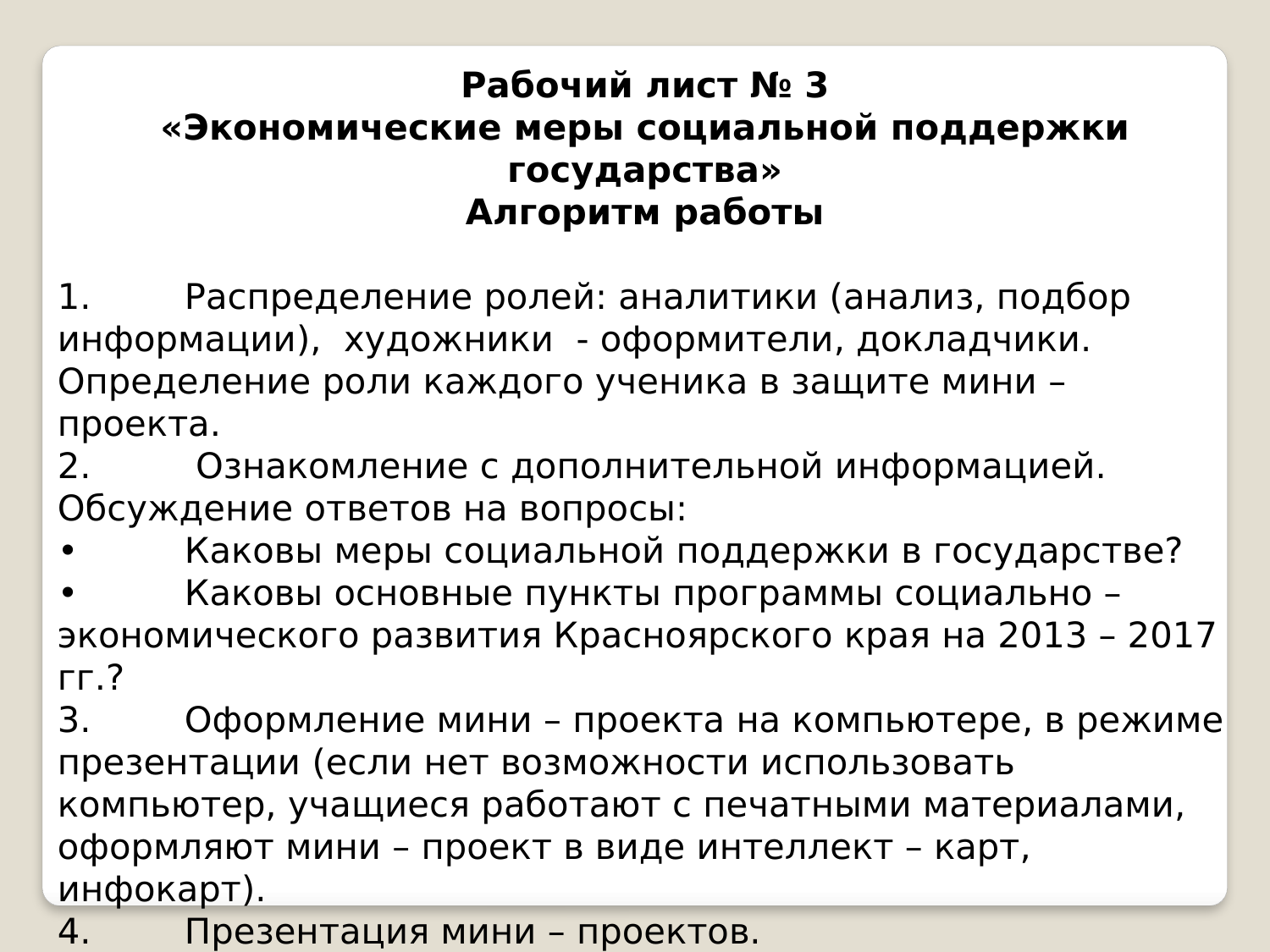

Рабочий лист № 3
«Экономические меры социальной поддержки государства»
Алгоритм работы

1.	Распределение ролей: аналитики (анализ, подбор информации),  художники  - оформители, докладчики. Определение роли каждого ученика в защите мини – проекта.
2.	 Ознакомление с дополнительной информацией. Обсуждение ответов на вопросы:
•	Каковы меры социальной поддержки в государстве?
•	Каковы основные пункты программы социально – экономического развития Красноярского края на 2013 – 2017 гг.?
3.	Оформление мини – проекта на компьютере, в режиме презентации (если нет возможности использовать компьютер, учащиеся работают с печатными материалами, оформляют мини – проект в виде интеллект – карт, инфокарт).
4.	Презентация мини – проектов.